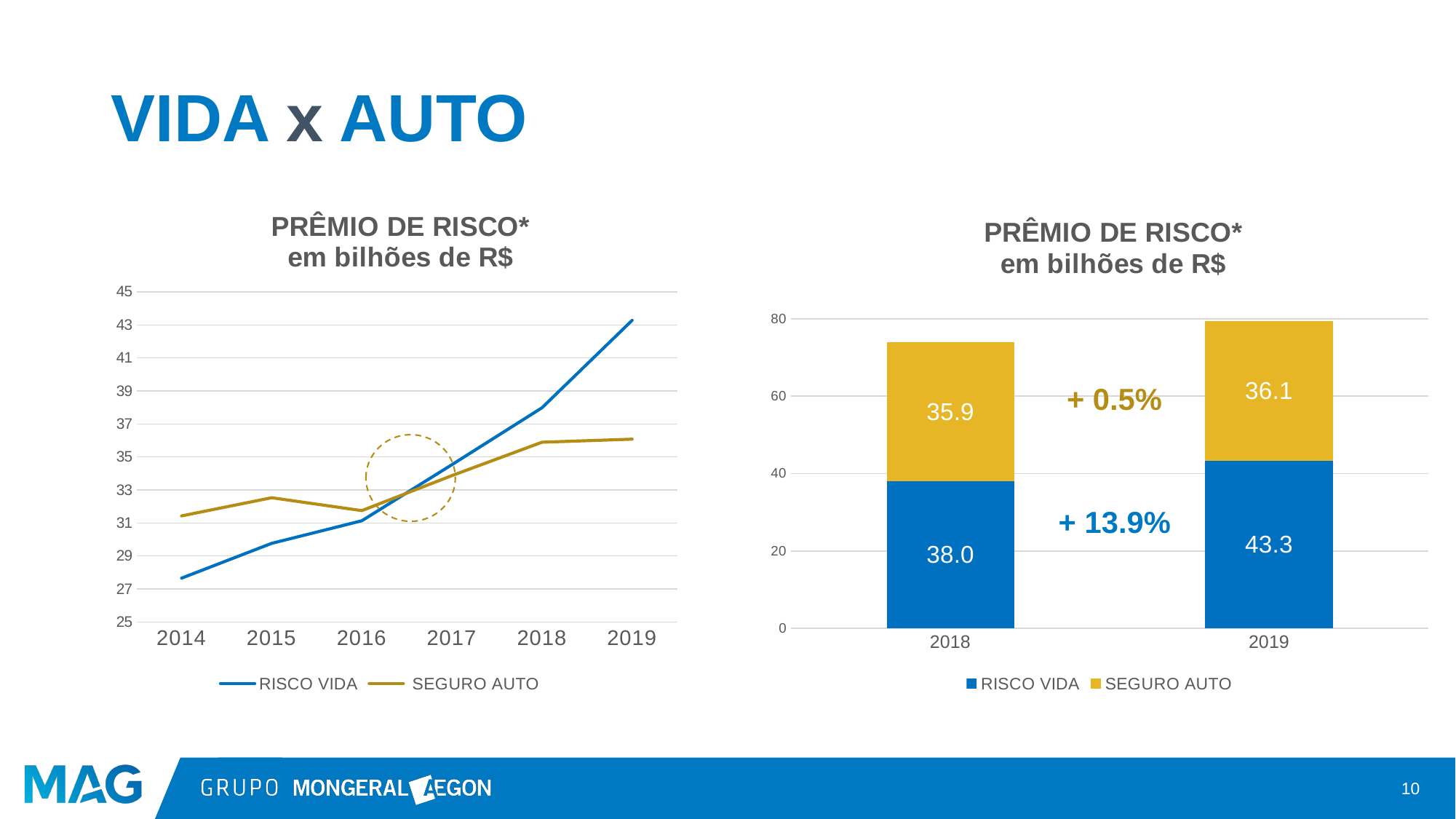

# VIDA x AUTO

### Chart: PRÊMIO DE RISCO*
em bilhões de R$

| Category | RISCO VIDA |  SEGURO AUTO  |
|---|---|---|
| 2014 | 27.656139122719566 | 31.42632632684 |
| 2015 | 29.76612046347998 | 32.52972514174 |
| 2016 | 31.13321489868364 | 31.74759861304 |
| 2017 | 34.52830172869856 | 33.86697984645 |
| 2018 | 37.98049663884877 | 35.89200174044 |
| 2019 | 43.27620602595131 | 36.07841231822 |

### Chart: PRÊMIO DE RISCO*
em bilhões de R$

| Category | RISCO VIDA | SEGURO AUTO |
|---|---|---|
| 2018 | 37.98049663884877 | 35.89200174044 |
| 2019 | 43.27620602595131 | 36.07841231822 |
+ 0.5%

+ 13.9%
10